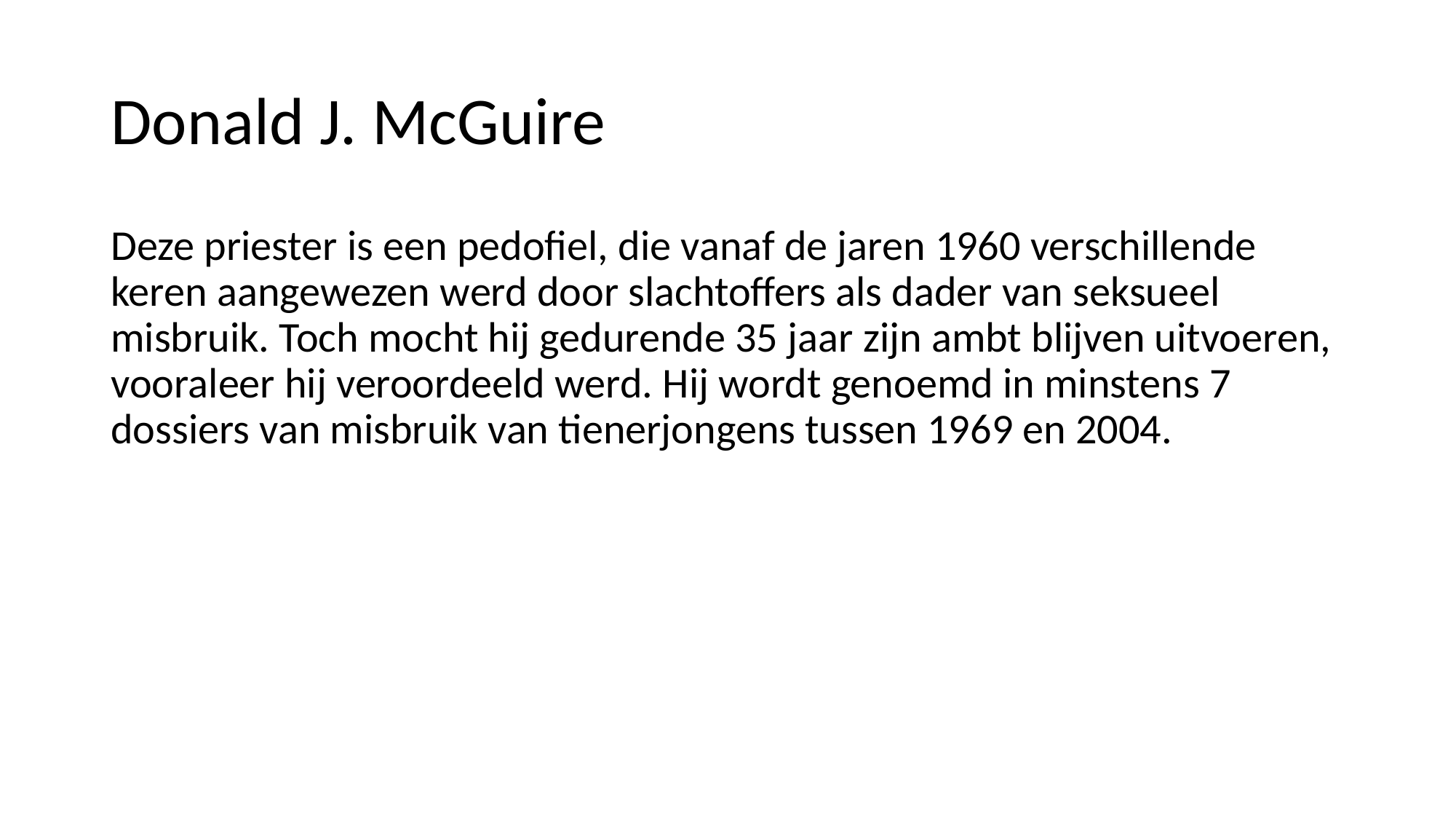

# Donald J. McGuire
Deze priester is een pedofiel, die vanaf de jaren 1960 verschillende keren aangewezen werd door slachtoffers als dader van seksueel misbruik. Toch mocht hij gedurende 35 jaar zijn ambt blijven uitvoeren, vooraleer hij veroordeeld werd. Hij wordt genoemd in minstens 7 dossiers van misbruik van tienerjongens tussen 1969 en 2004.